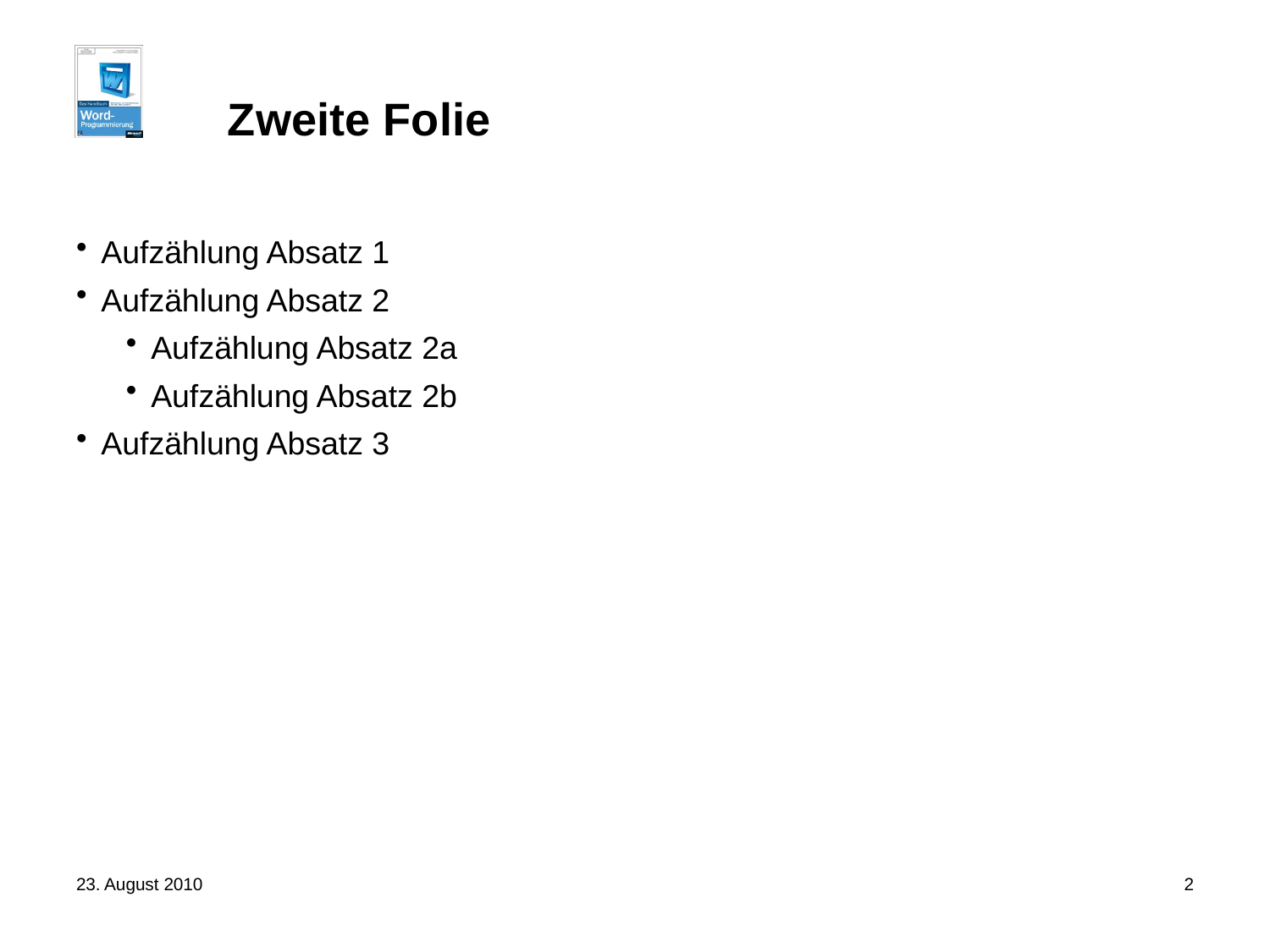

# Zweite Folie
Aufzählung Absatz 1
Aufzählung Absatz 2
Aufzählung Absatz 2a
Aufzählung Absatz 2b
Aufzählung Absatz 3
23. August 2010
2